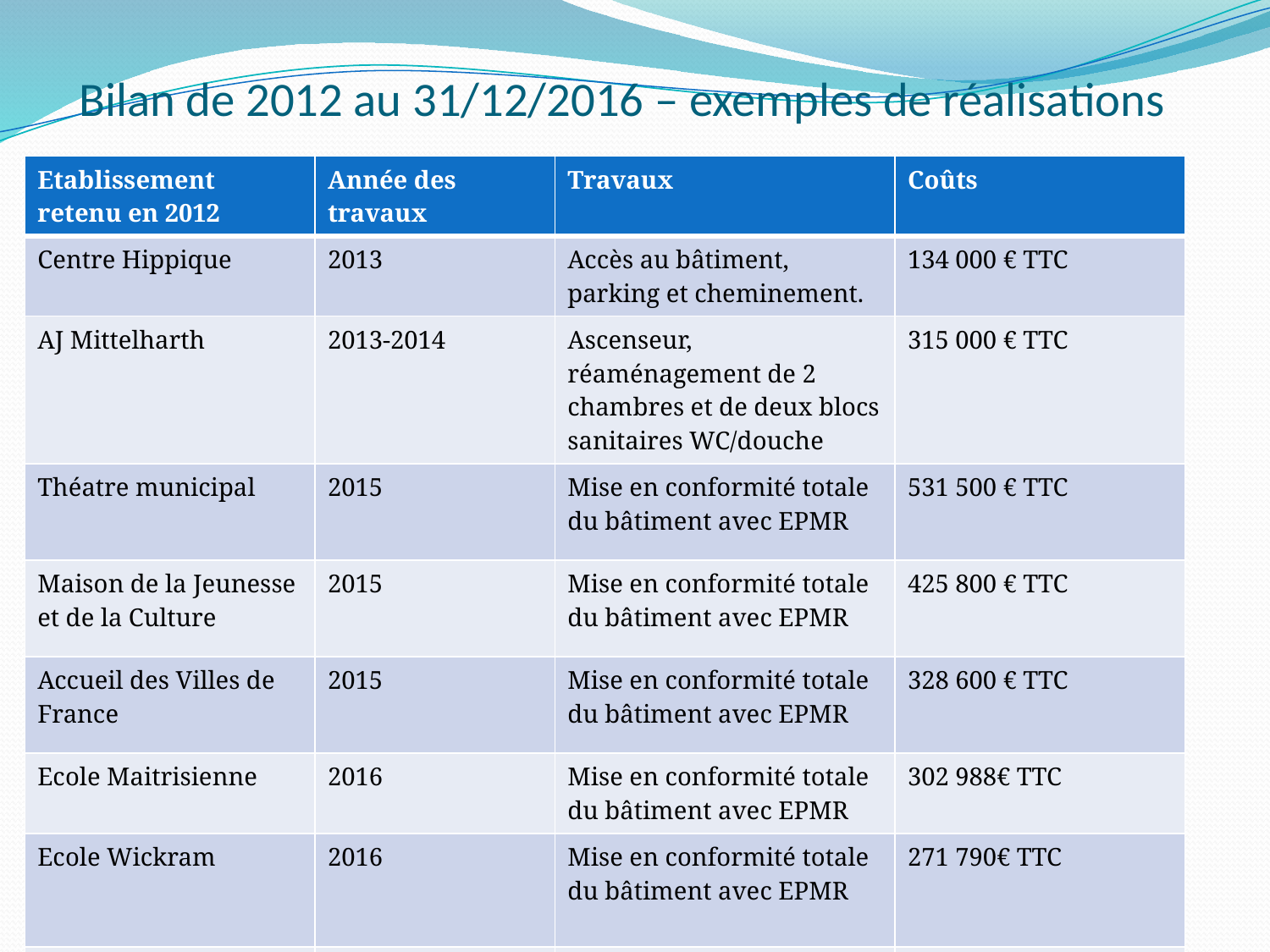

Bilan de 2012 au 31/12/2016 – exemples de réalisations

| Etablissement retenu en 2012 | Année des travaux | Travaux | Coûts |
| --- | --- | --- | --- |
| Centre Hippique | 2013 | Accès au bâtiment, parking et cheminement. | 134 000 € TTC |
| AJ Mittelharth | 2013-2014 | Ascenseur, réaménagement de 2 chambres et de deux blocs sanitaires WC/douche | 315 000 € TTC |
| Théatre municipal | 2015 | Mise en conformité totale du bâtiment avec EPMR | 531 500 € TTC |
| Maison de la Jeunesse et de la Culture | 2015 | Mise en conformité totale du bâtiment avec EPMR | 425 800 € TTC |
| Accueil des Villes de France | 2015 | Mise en conformité totale du bâtiment avec EPMR | 328 600 € TTC |
| Ecole Maitrisienne | 2016 | Mise en conformité totale du bâtiment avec EPMR | 302 988€ TTC |
| Ecole Wickram | 2016 | Mise en conformité totale du bâtiment avec EPMR | 271 790€ TTC |
| Crèche Scheppler | 2016 | Mise en conformité totale du bâtiment (sas entrée et rampe ) | 279 931€ TTC |